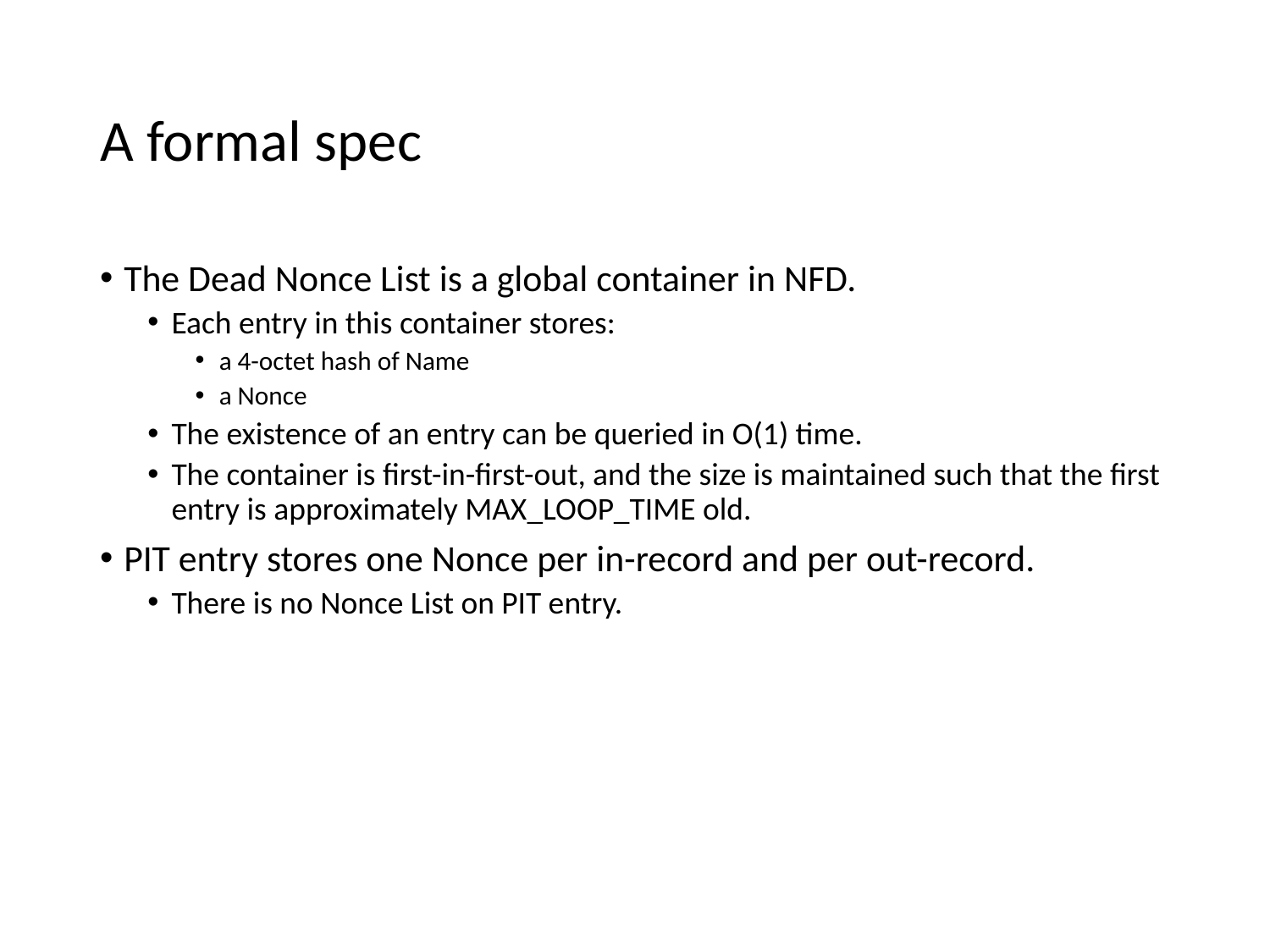

# A formal spec
The Dead Nonce List is a global container in NFD.
Each entry in this container stores:
a 4-octet hash of Name
a Nonce
The existence of an entry can be queried in O(1) time.
The container is first-in-first-out, and the size is maintained such that the first entry is approximately MAX_LOOP_TIME old.
PIT entry stores one Nonce per in-record and per out-record.
There is no Nonce List on PIT entry.